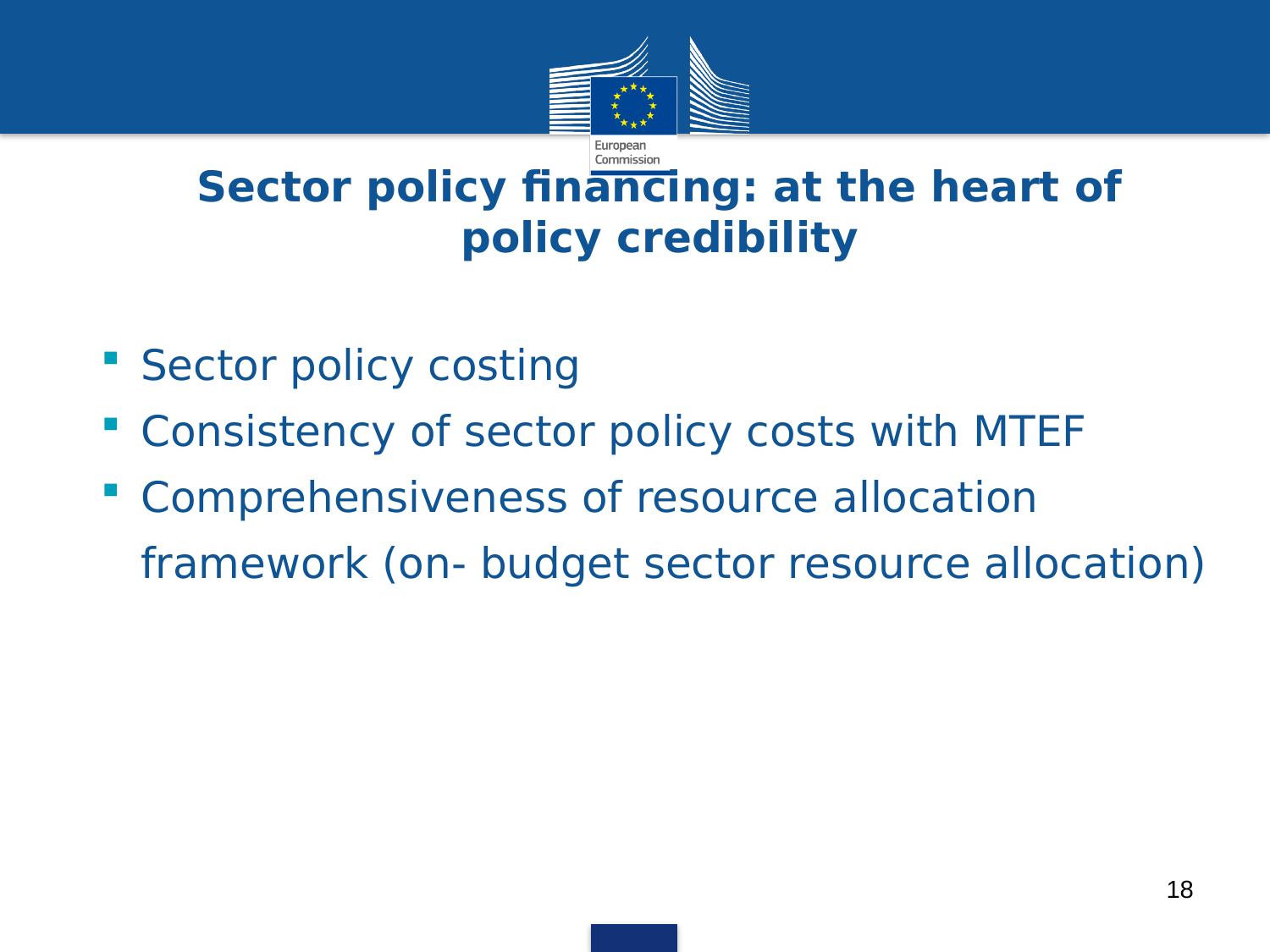

# Sector policy financing: at the heart of policy credibility

Sector policy costing
Consistency of sector policy costs with MTEF
Comprehensiveness of resource allocation framework (on- budget sector resource allocation)

18